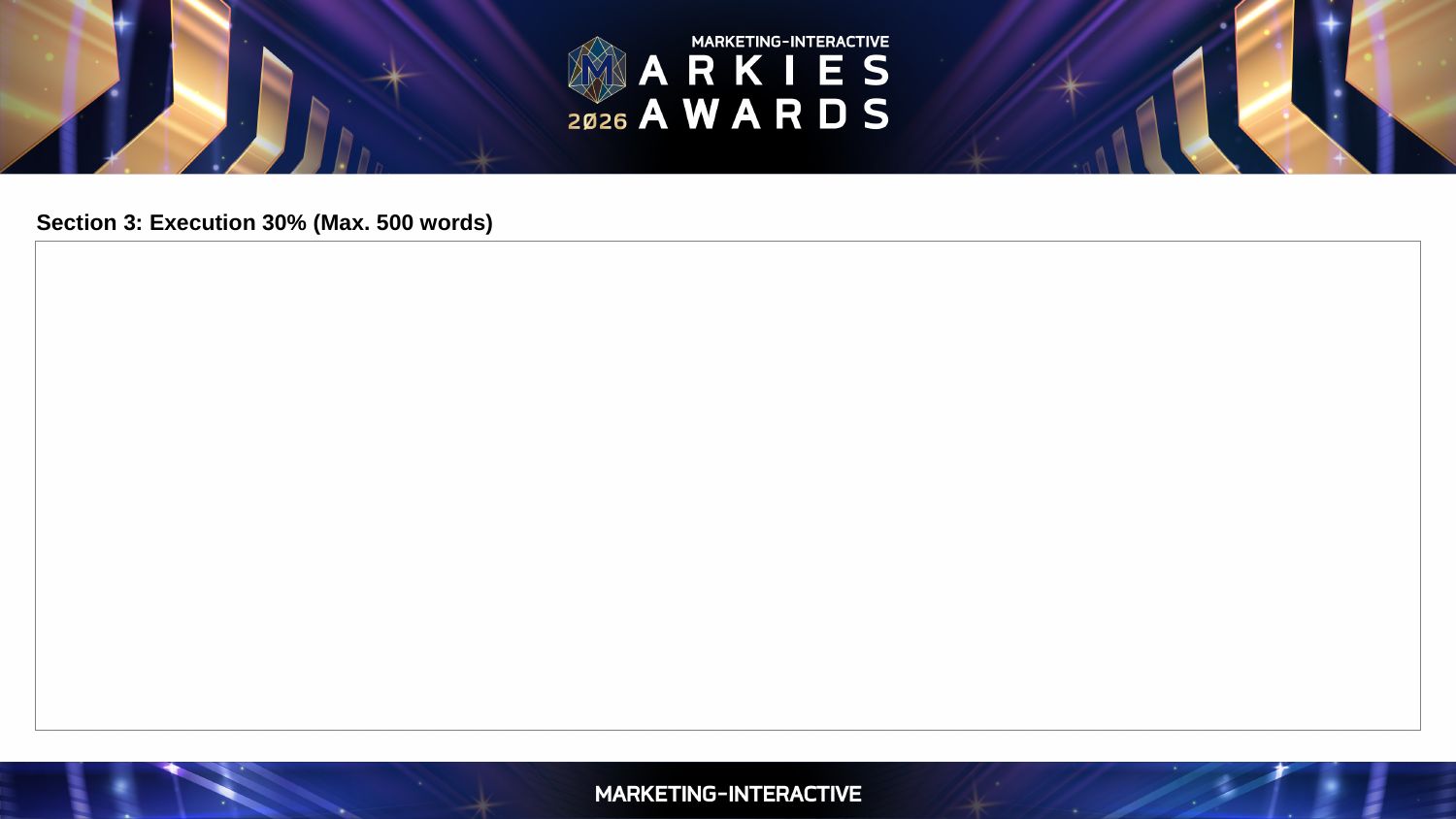

Section 3: Execution 30% (Max. 500 words)
|  |
| --- |